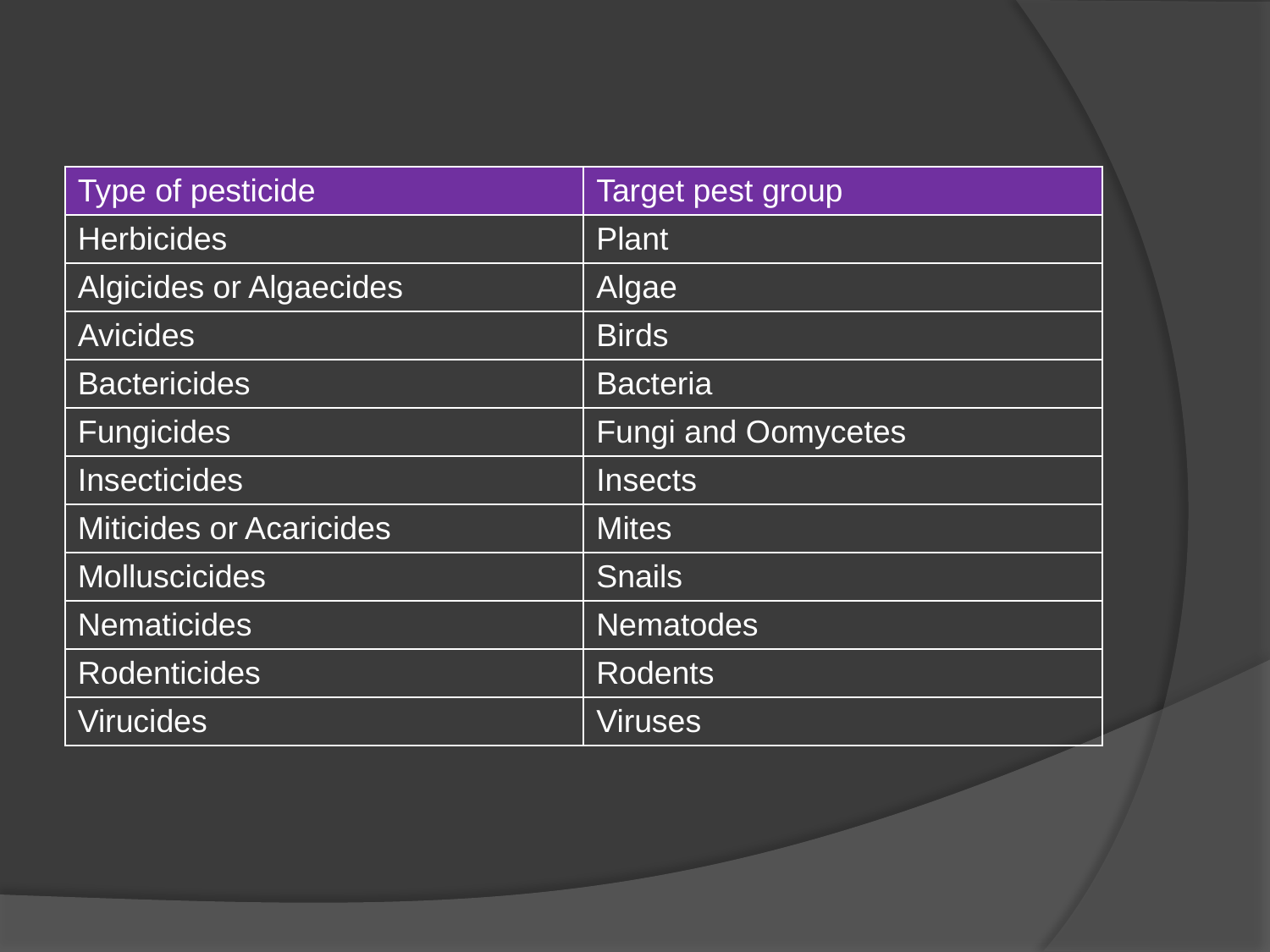

| Type of pesticide | Target pest group |
| --- | --- |
| Herbicides | Plant |
| Algicides or Algaecides | Algae |
| Avicides | Birds |
| Bactericides | Bacteria |
| Fungicides | Fungi and Oomycetes |
| Insecticides | Insects |
| Miticides or Acaricides | Mites |
| Molluscicides | Snails |
| Nematicides | Nematodes |
| Rodenticides | Rodents |
| Virucides | Viruses |